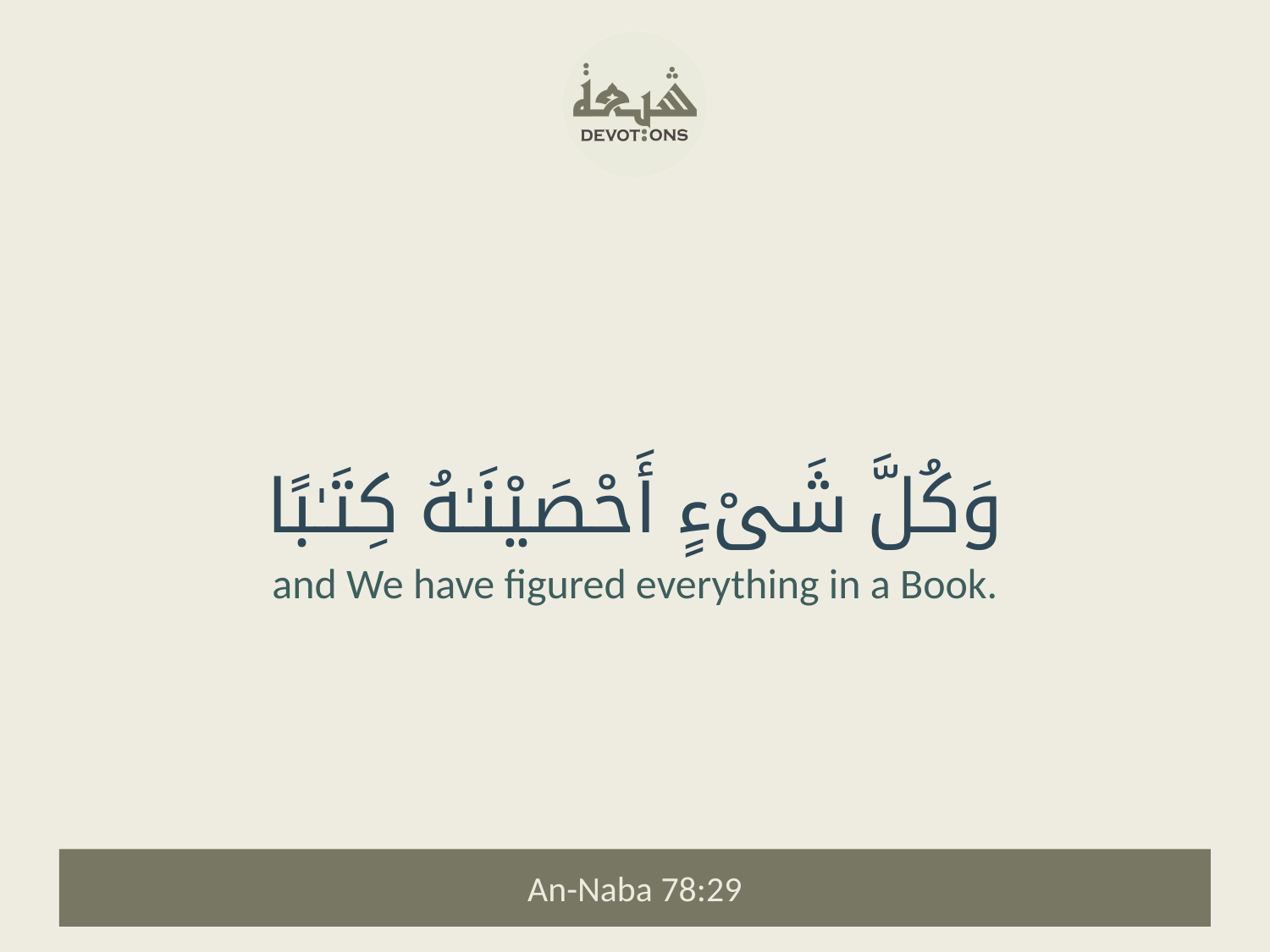

وَكُلَّ شَىْءٍ أَحْصَيْنَـٰهُ كِتَـٰبًا
and We have figured everything in a Book.
An-Naba 78:29